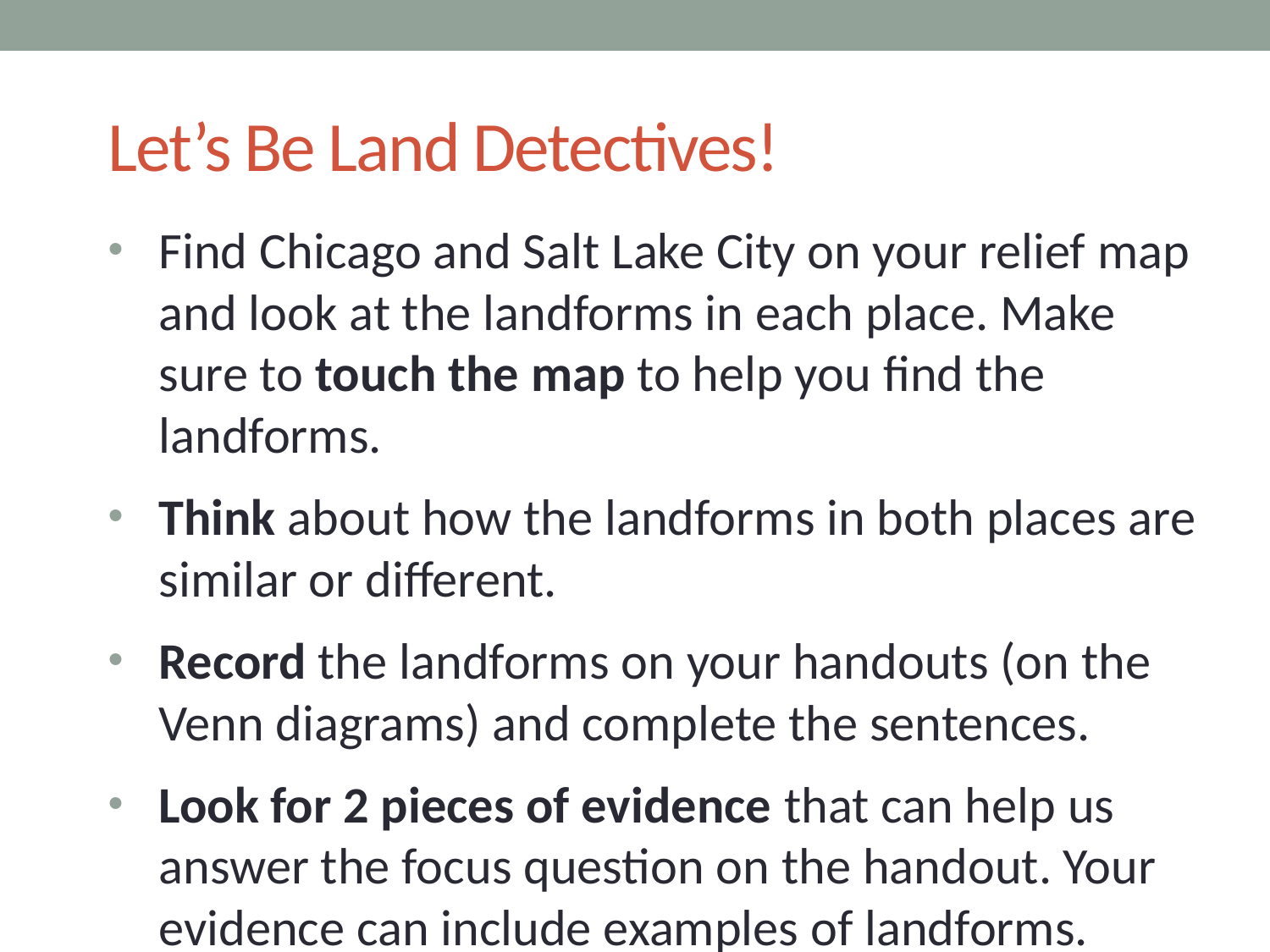

# Let’s Be Land Detectives!
Find Chicago and Salt Lake City on your relief map and look at the landforms in each place. Make sure to touch the map to help you find the landforms.
Think about how the landforms in both places are similar or different.
Record the landforms on your handouts (on the Venn diagrams) and complete the sentences.
Look for 2 pieces of evidence that can help us answer the focus question on the handout. Your evidence can include examples of landforms.